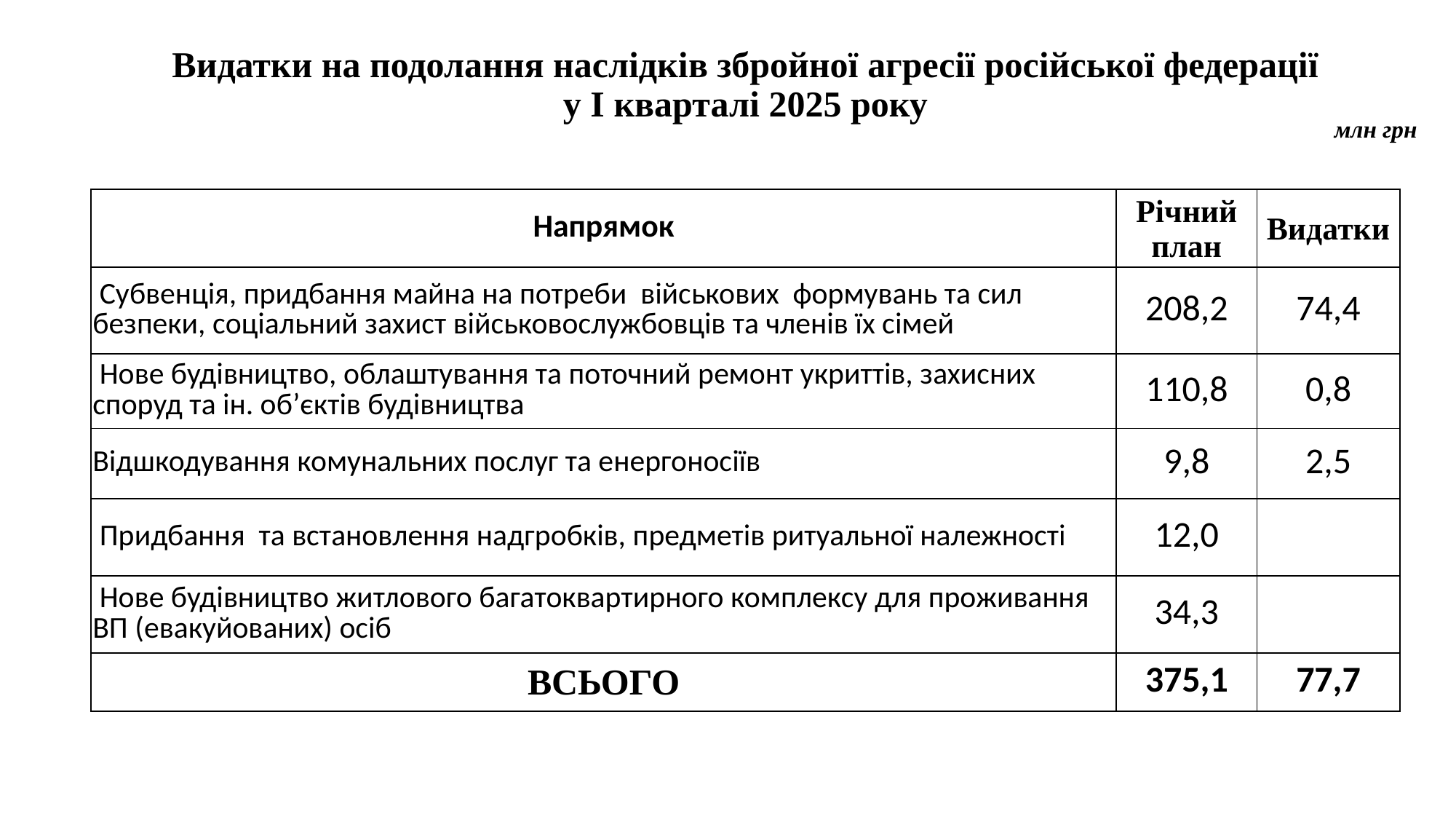

# Видатки на подолання наслідків збройної агресії російської федерації у І кварталі 2025 року

млн грн
| Напрямок | Річний план | Видатки |
| --- | --- | --- |
| Субвенція, придбання майна на потреби військових формувань та сил безпеки, соціальний захист військовослужбовців та членів їх сімей | 208,2 | 74,4 |
| Нове будівництво, облаштування та поточний ремонт укриттів, захисних споруд та ін. об’єктів будівництва | 110,8 | 0,8 |
| Відшкодування комунальних послуг та енергоносіїв | 9,8 | 2,5 |
| Придбання та встановлення надгробків, предметів ритуальної належності | 12,0 |  |
| Нове будівництво житлового багатоквартирного комплексу для проживання ВП (евакуйованих) осіб | 34,3 |  |
| ВСЬОГО | 375,1 | 77,7 |